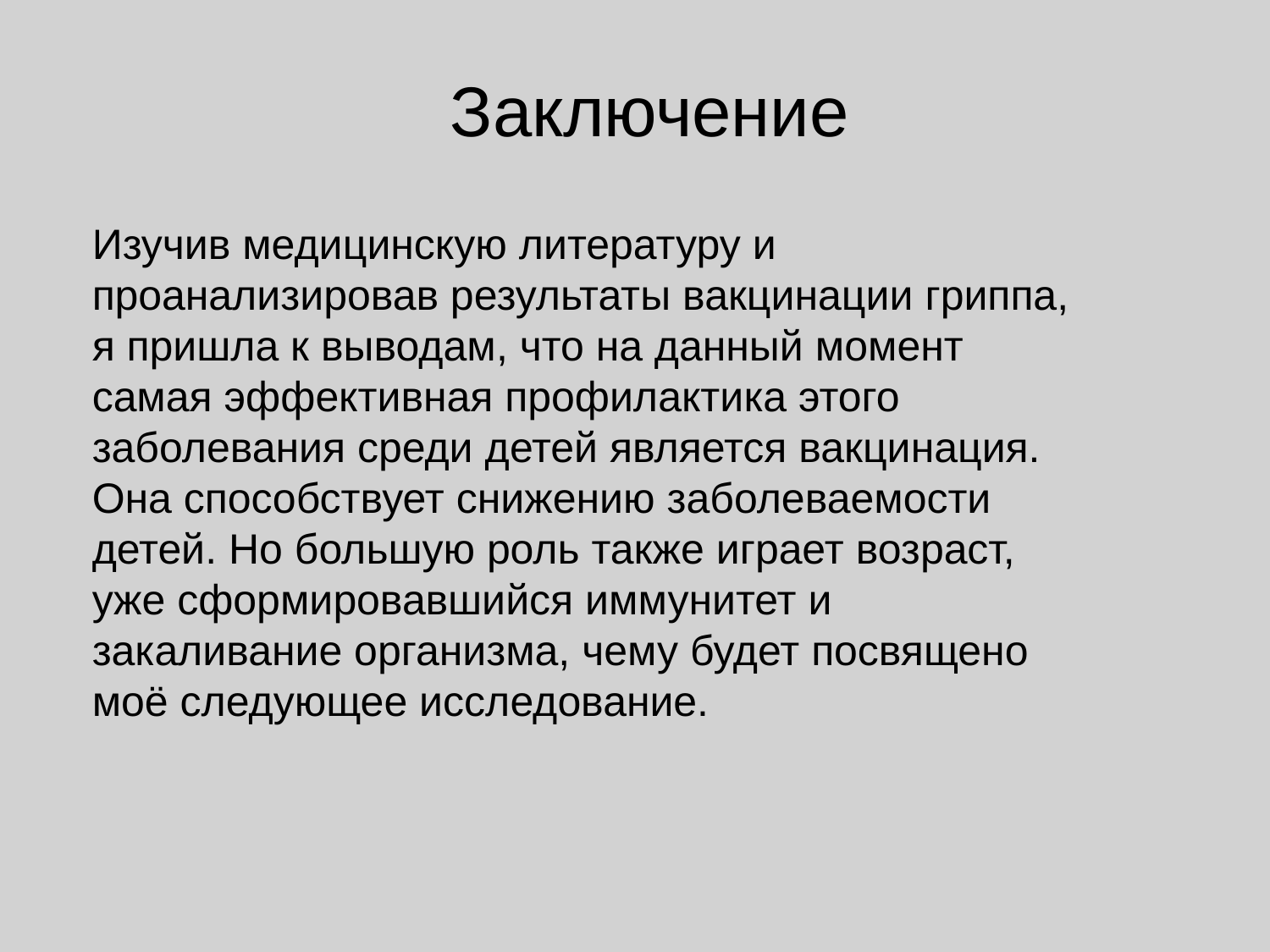

Заключение
Изучив медицинскую литературу и проанализировав результаты вакцинации гриппа, я пришла к выводам, что на данный момент самая эффективная профилактика этого заболевания среди детей является вакцинация. Она способствует снижению заболеваемости детей. Но большую роль также играет возраст, уже сформировавшийся иммунитет и закаливание организма, чему будет посвящено моё следующее исследование.